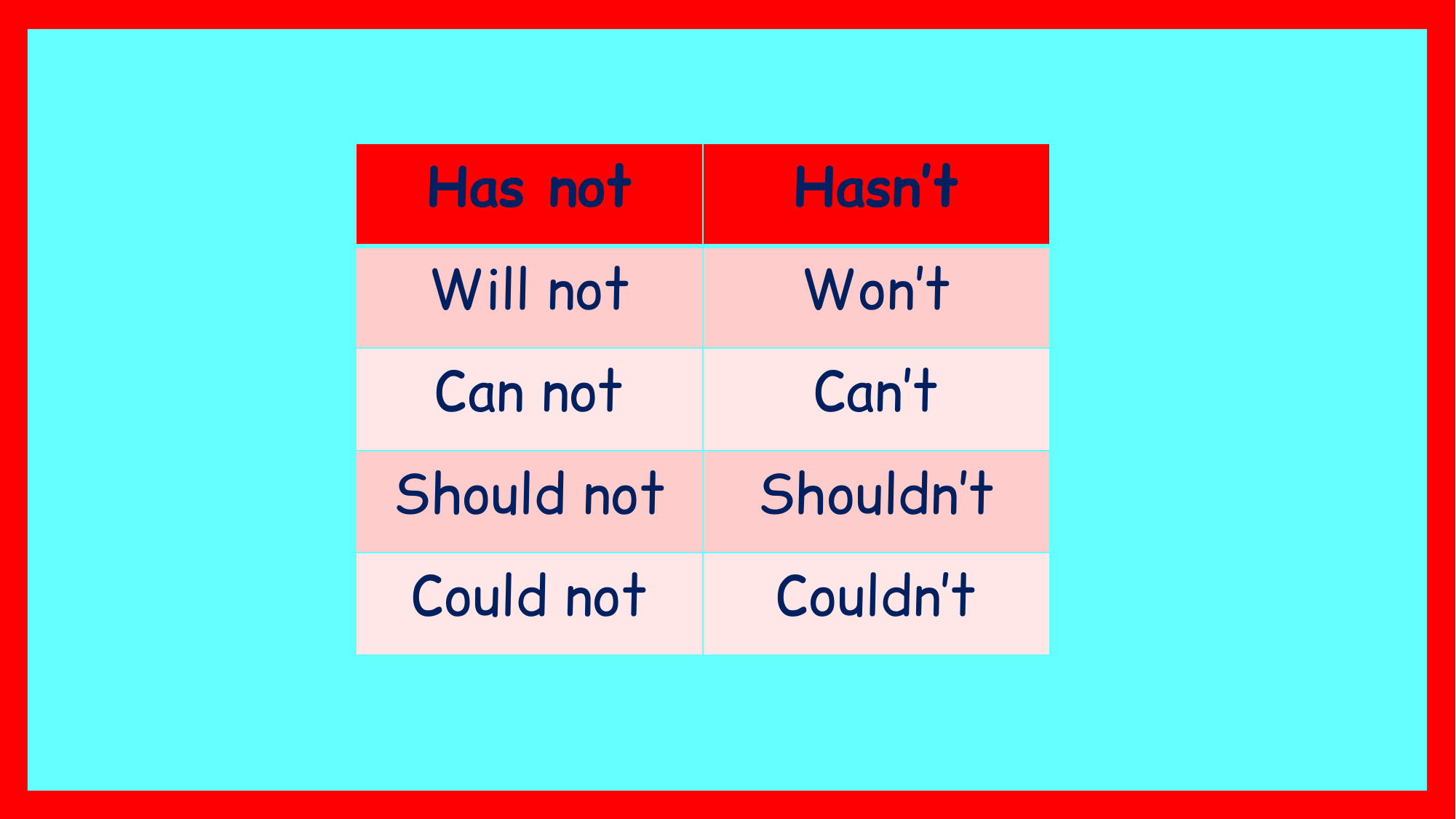

| Has not | Hasn’t |
| --- | --- |
| Will not | Won’t |
| Can not | Can’t |
| Should not | Shouldn’t |
| Could not | Couldn’t |